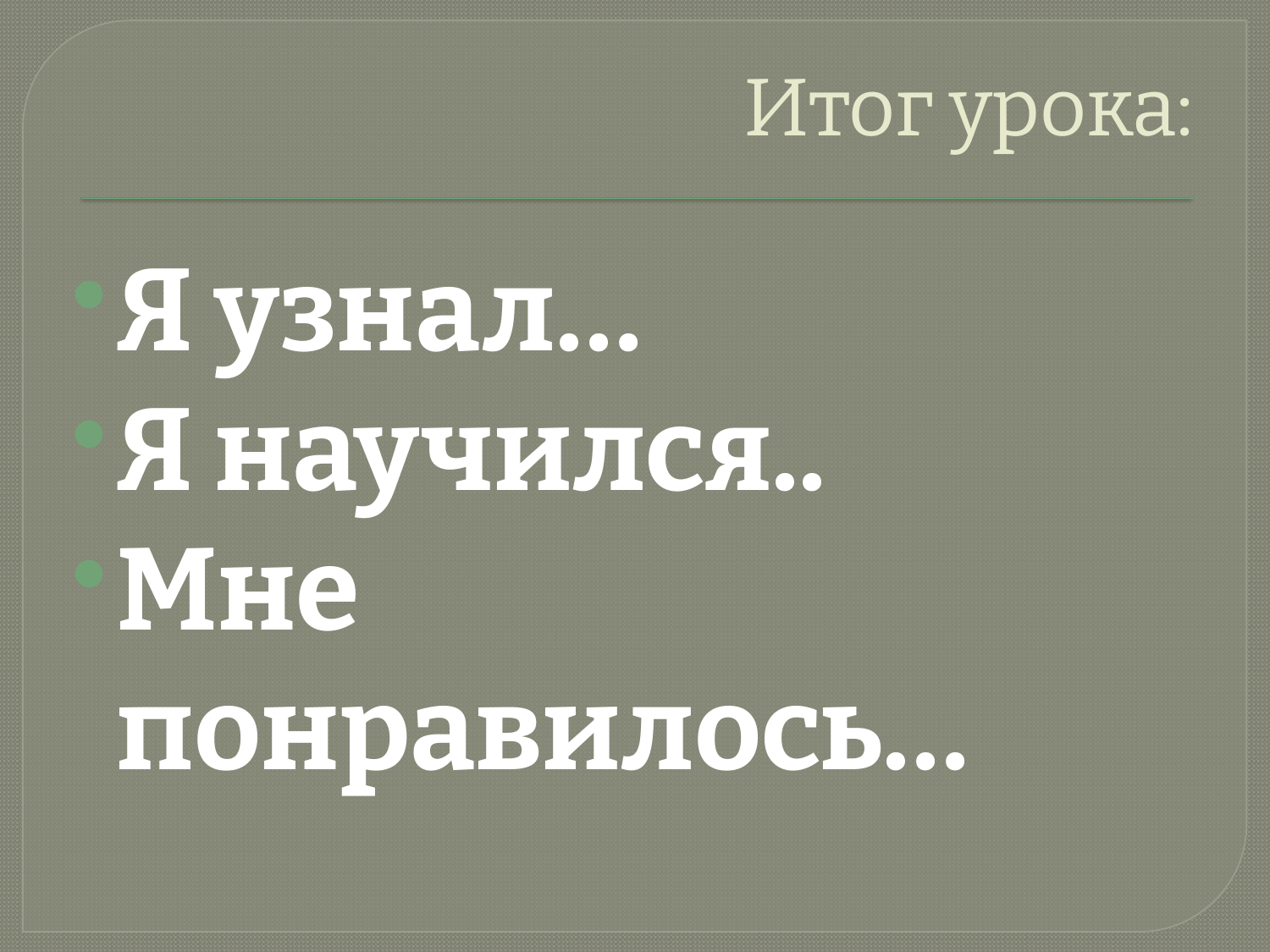

# Итог урока:
Я узнал…
Я научился..
Мне понравилось…